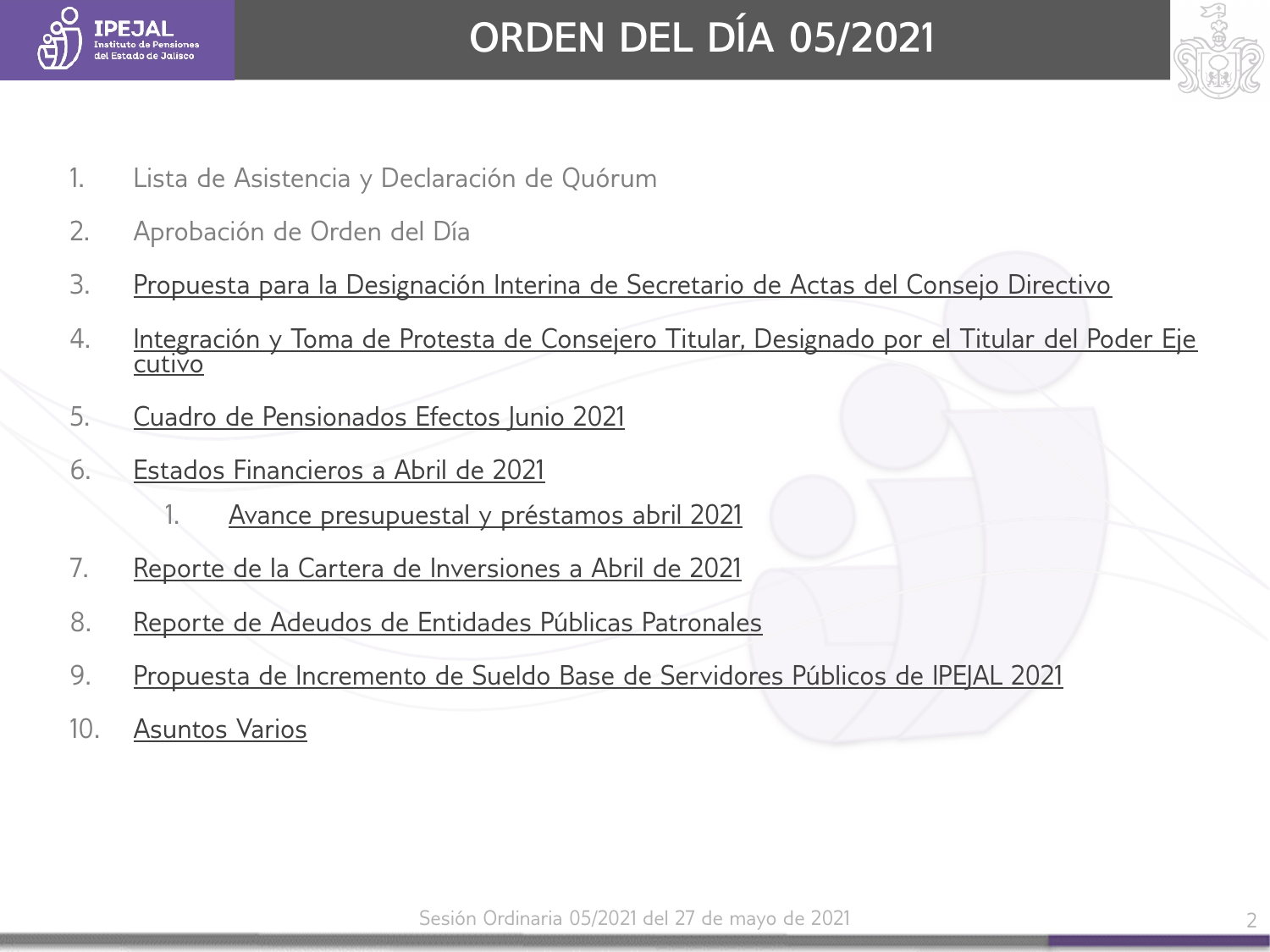

# ORDEN DEL DÍA 05/2021
Lista de Asistencia y Declaración de Quórum
Aprobación de Orden del Día
Propuesta para la Designación Interina de Secretario de Actas del Consejo Directivo
Integración y Toma de Protesta de Consejero Titular, Designado por el Titular del Poder Ejecutivo
Cuadro de Pensionados Efectos Junio 2021
Estados Financieros a Abril de 2021
Avance presupuestal y préstamos abril 2021
Reporte de la Cartera de Inversiones a Abril de 2021
Reporte de Adeudos de Entidades Públicas Patronales
Propuesta de Incremento de Sueldo Base de Servidores Públicos de IPEJAL 2021
Asuntos Varios
Sesión Ordinaria 05/2021 del 27 de mayo de 2021
2